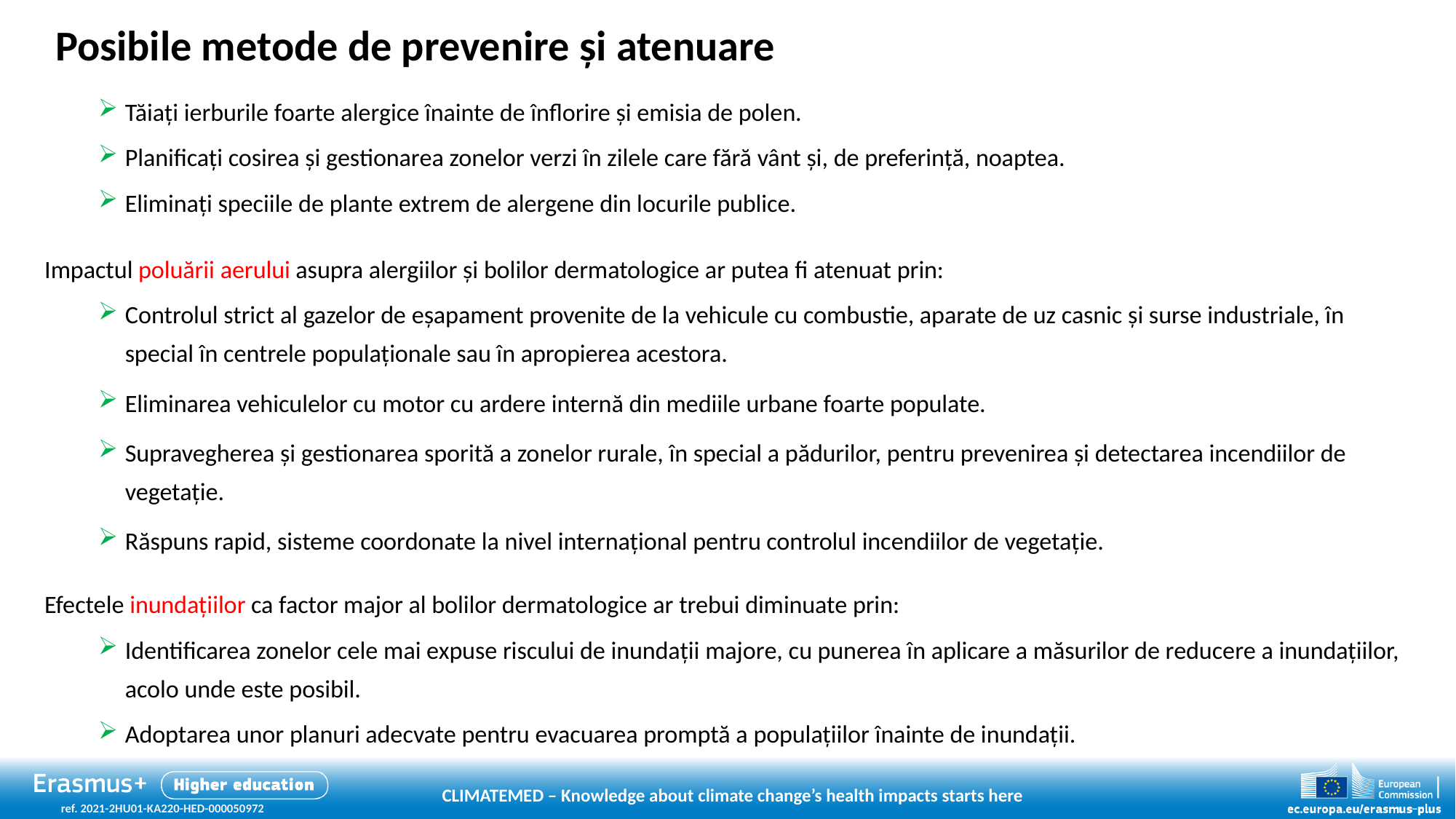

# Posibile metode de prevenire și atenuare
Tăiați ierburile foarte alergice înainte de înflorire și emisia de polen.
Planificați cosirea și gestionarea zonelor verzi în zilele care fără vânt și, de preferință, noaptea.
Eliminați speciile de plante extrem de alergene din locurile publice.
Impactul poluării aerului asupra alergiilor și bolilor dermatologice ar putea fi atenuat prin:
Controlul strict al gazelor de eșapament provenite de la vehicule cu combustie, aparate de uz casnic și surse industriale, în special în centrele populaționale sau în apropierea acestora.
Eliminarea vehiculelor cu motor cu ardere internă din mediile urbane foarte populate.
Supravegherea și gestionarea sporită a zonelor rurale, în special a pădurilor, pentru prevenirea și detectarea incendiilor de vegetație.
Răspuns rapid, sisteme coordonate la nivel internațional pentru controlul incendiilor de vegetație.
Efectele inundațiilor ca factor major al bolilor dermatologice ar trebui diminuate prin:
Identificarea zonelor cele mai expuse riscului de inundații majore, cu punerea în aplicare a măsurilor de reducere a inundațiilor, acolo unde este posibil.
Adoptarea unor planuri adecvate pentru evacuarea promptă a populațiilor înainte de inundații.